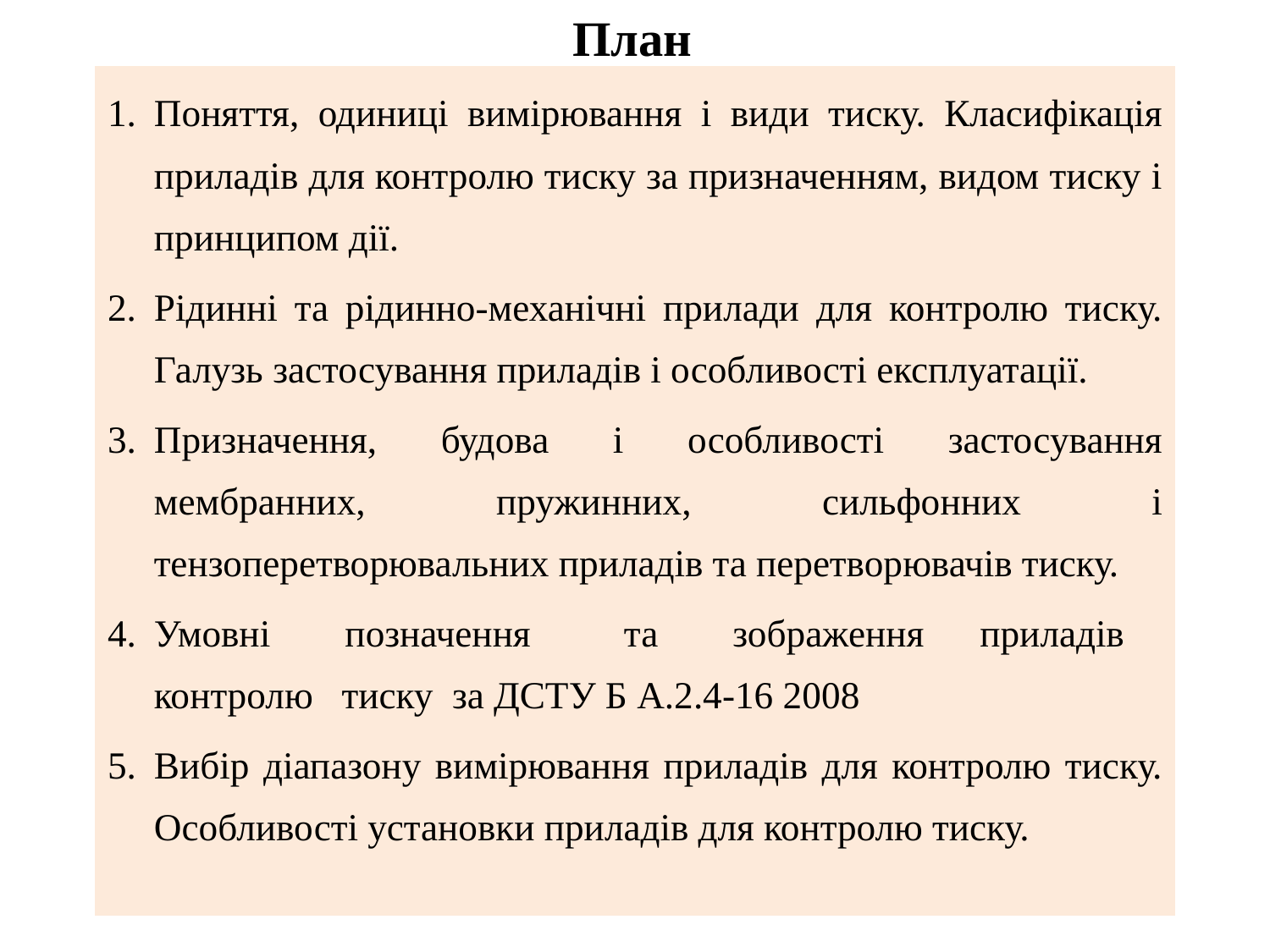

# План
Поняття, одиниці вимірювання і види тиску. Класифікація приладів для контролю тиску за призначенням, видом тиску і принципом дії.
Рідинні та рідинно-механічні прилади для контролю тиску. Галузь застосування приладів і особливості експлуатації.
Призначення, будова і особливості застосування мембранних, пружинних, сильфонних і тензоперетворювальних приладів та перетворювачів тиску.
Умовні    позначення     та    зображення   приладів   контролю   тиску  за ДСТУ Б А.2.4-16 2008
Вибір діапазону вимірювання приладів для контролю тиску. Особливості установки приладів для контролю тиску.